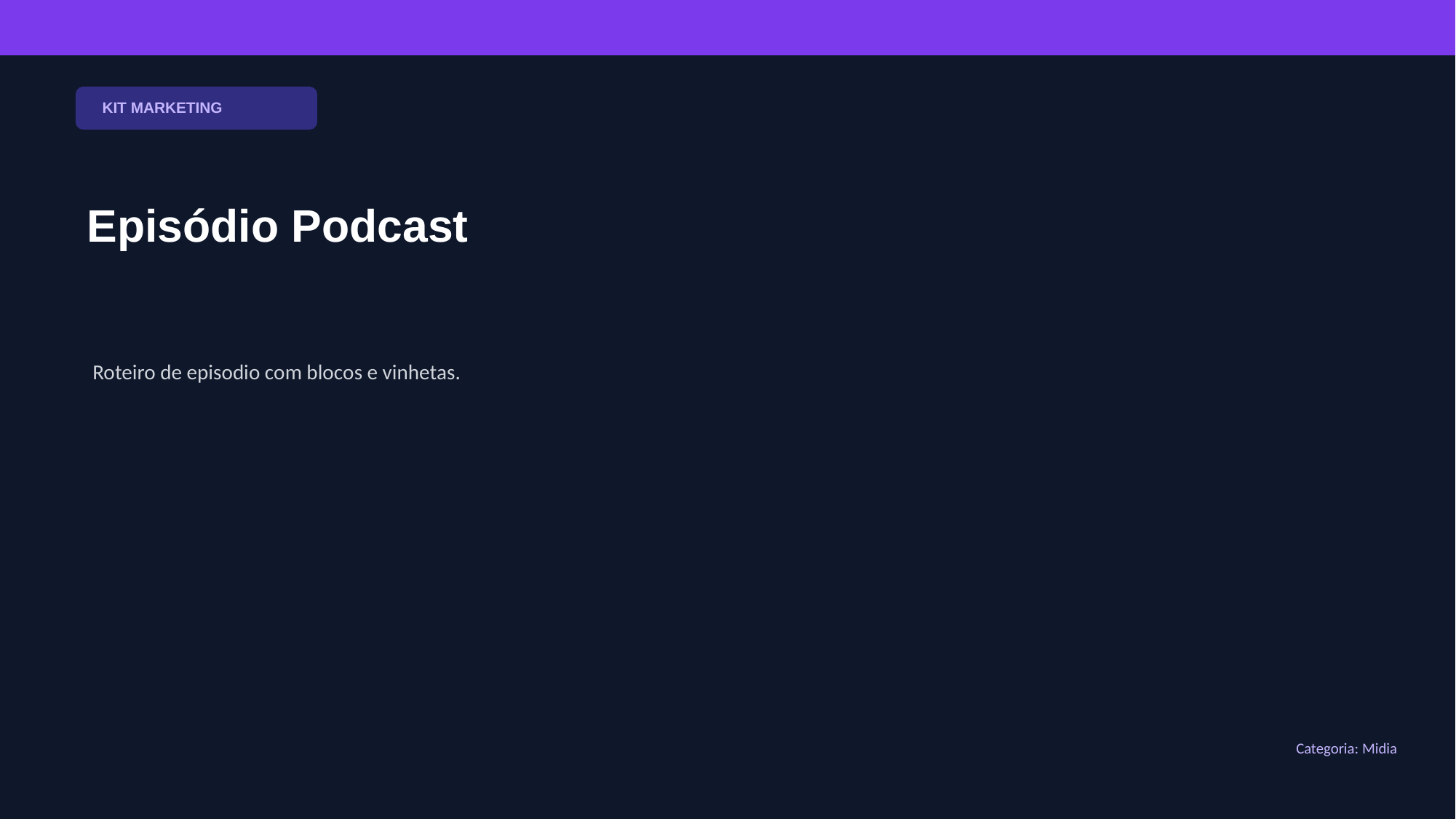

KIT MARKETING
Episódio Podcast
Roteiro de episodio com blocos e vinhetas.
Categoria: Midia